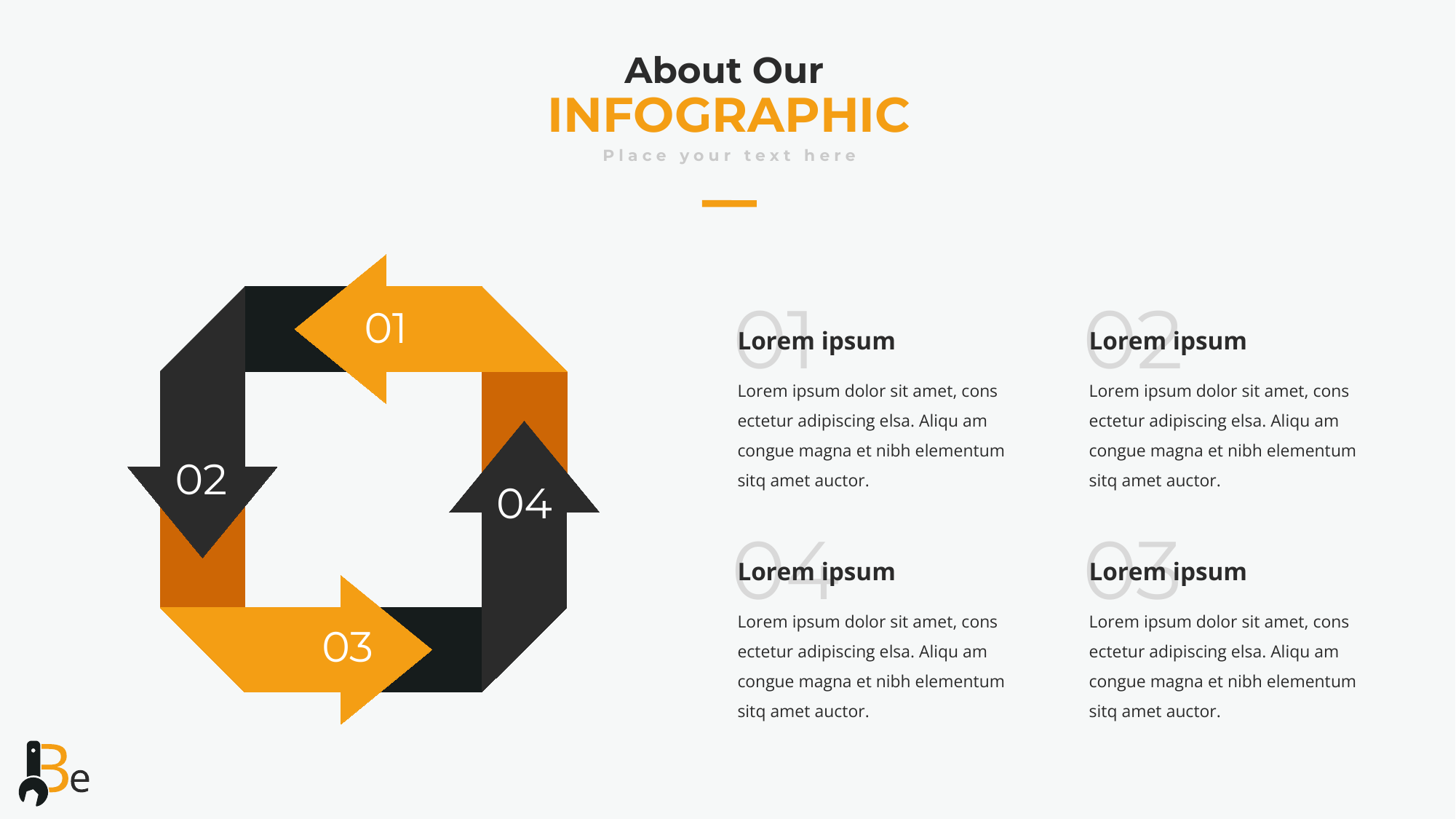

About Our
INFOGRAPHIC
Place your text here

01

02

04

03
01
Lorem ipsum
Lorem ipsum dolor sit amet, cons ectetur adipiscing elsa. Aliqu am congue magna et nibh elementum sitq amet auctor.
02
Lorem ipsum
Lorem ipsum dolor sit amet, cons ectetur adipiscing elsa. Aliqu am congue magna et nibh elementum sitq amet auctor.
04
Lorem ipsum
Lorem ipsum dolor sit amet, cons ectetur adipiscing elsa. Aliqu am congue magna et nibh elementum sitq amet auctor.
03
Lorem ipsum
Lorem ipsum dolor sit amet, cons ectetur adipiscing elsa. Aliqu am congue magna et nibh elementum sitq amet auctor.